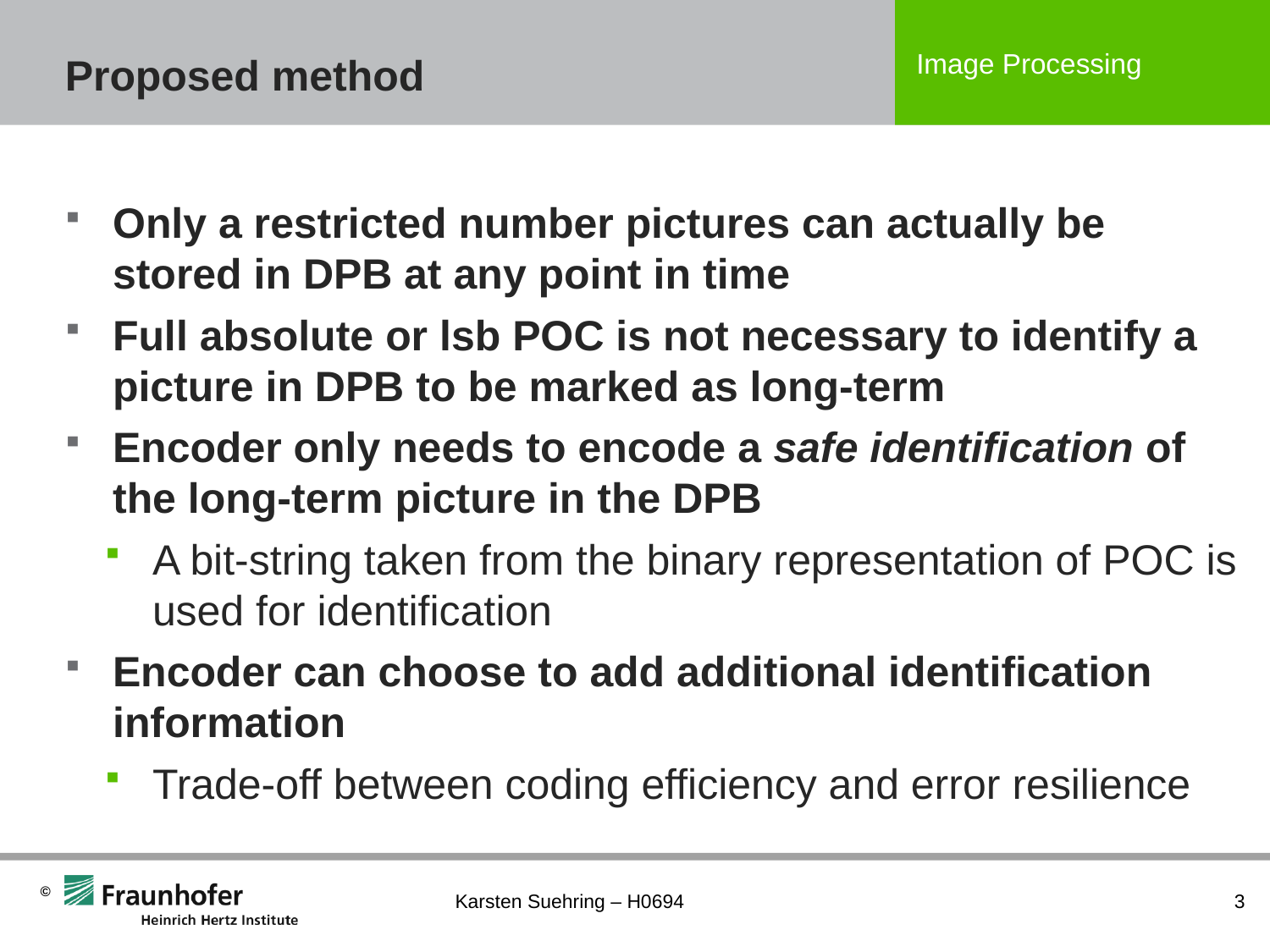

# Proposed method
Only a restricted number pictures can actually be stored in DPB at any point in time
Full absolute or lsb POC is not necessary to identify a picture in DPB to be marked as long-term
Encoder only needs to encode a safe identification of the long-term picture in the DPB
A bit-string taken from the binary representation of POC is used for identification
Encoder can choose to add additional identification information
Trade-off between coding efficiency and error resilience
Karsten Suehring – H0694
3